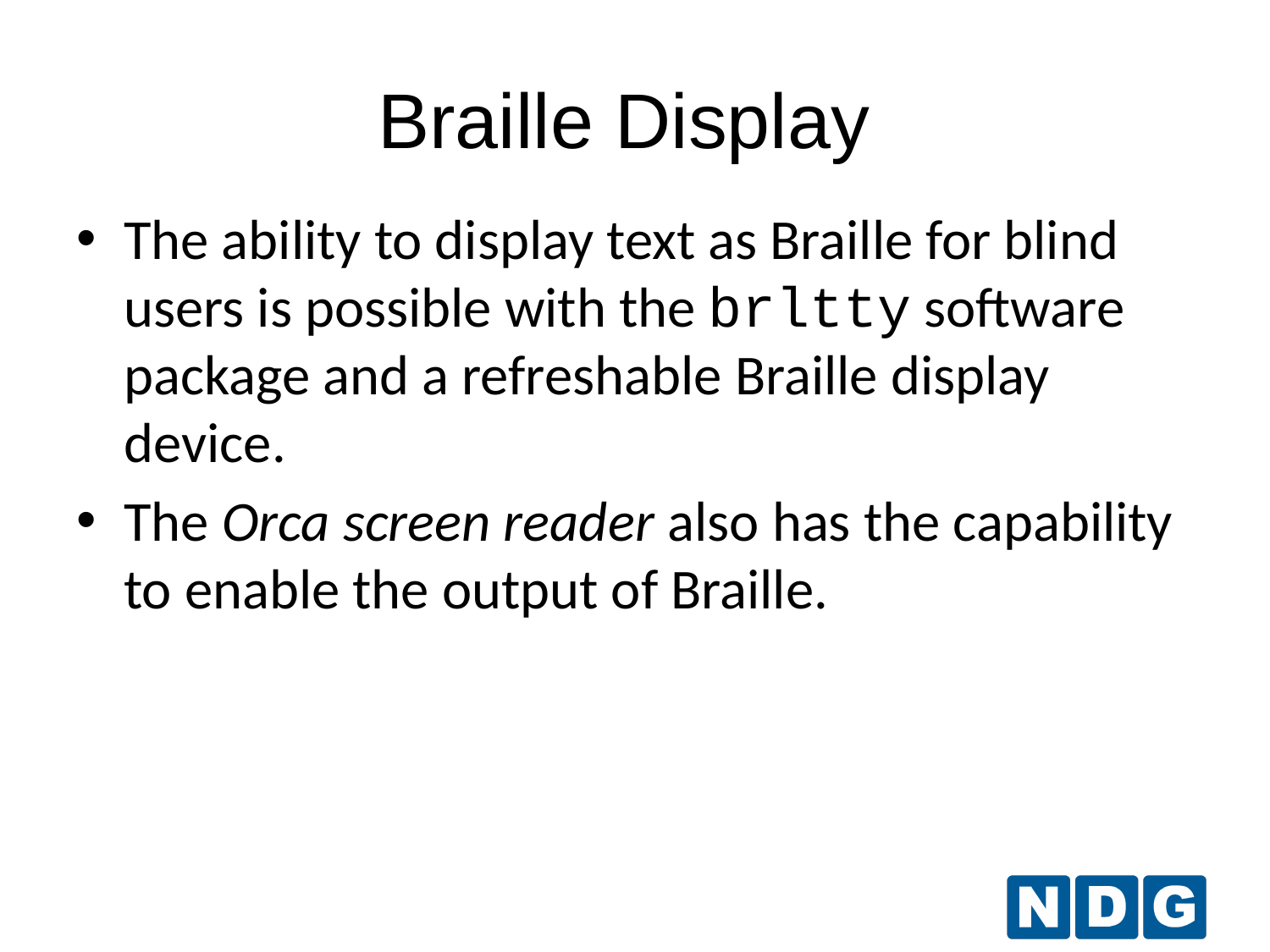

# Braille Display
The ability to display text as Braille for blind users is possible with the brltty software package and a refreshable Braille display device.
The Orca screen reader also has the capability to enable the output of Braille.